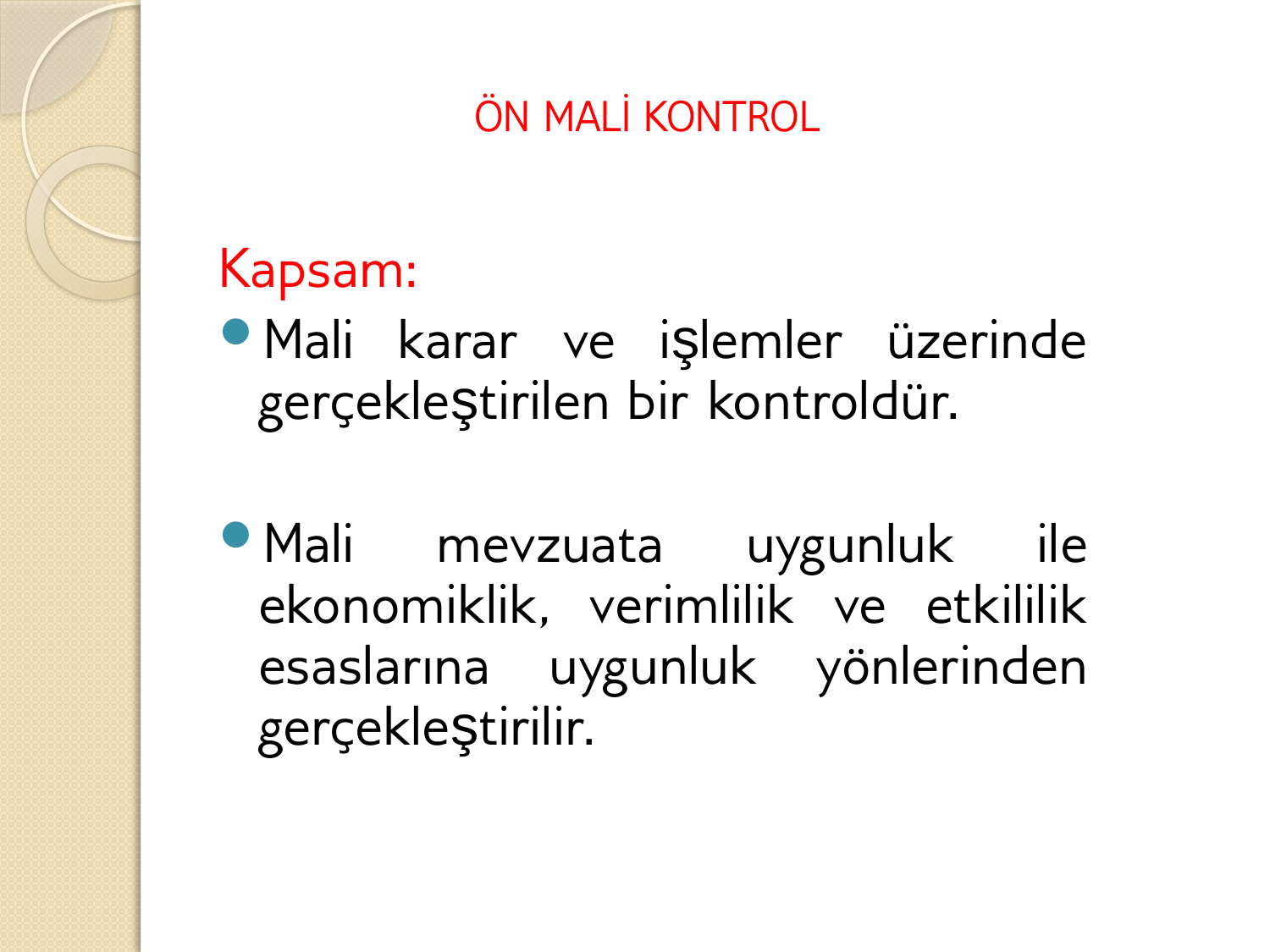

# ÖN MALİ KONTROL

Kapsam:
Mali karar ve işlemler üzerinde gerçekleştirilen bir kontroldür.

Mali mevzuata uygunluk ile ekonomiklik, verimlilik ve etkililik esaslarına uygunluk yönlerinden gerçekleştirilir.